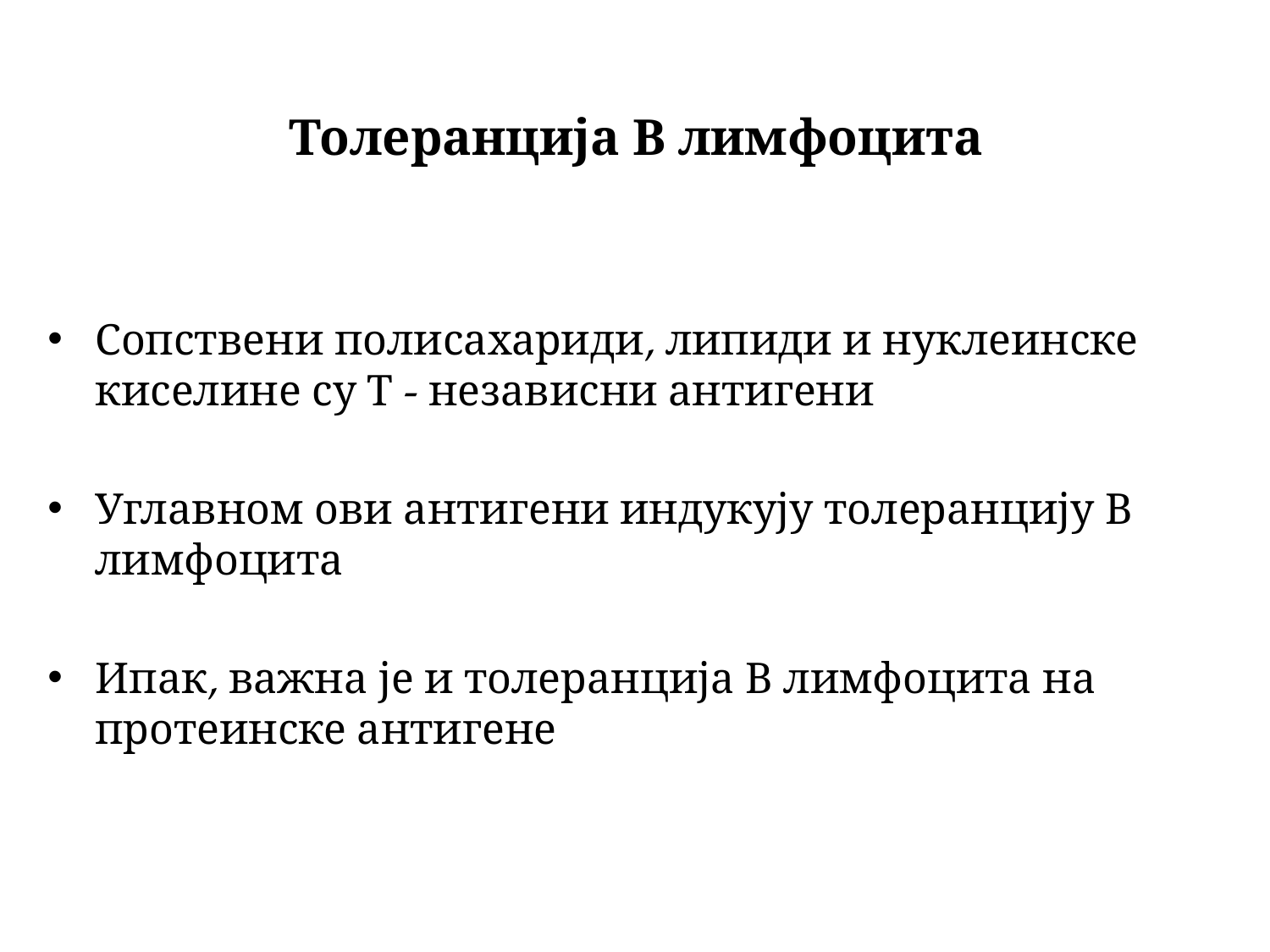

# Толеранција В лимфоцита
Сопствени полисахариди, липиди и нуклеинске киселине су Т - независни антигени

Углавном ови антигени индукују толеранцију В лимфоцита

Ипак, важна је и толеранција В лимфоцита на протеинске антигене